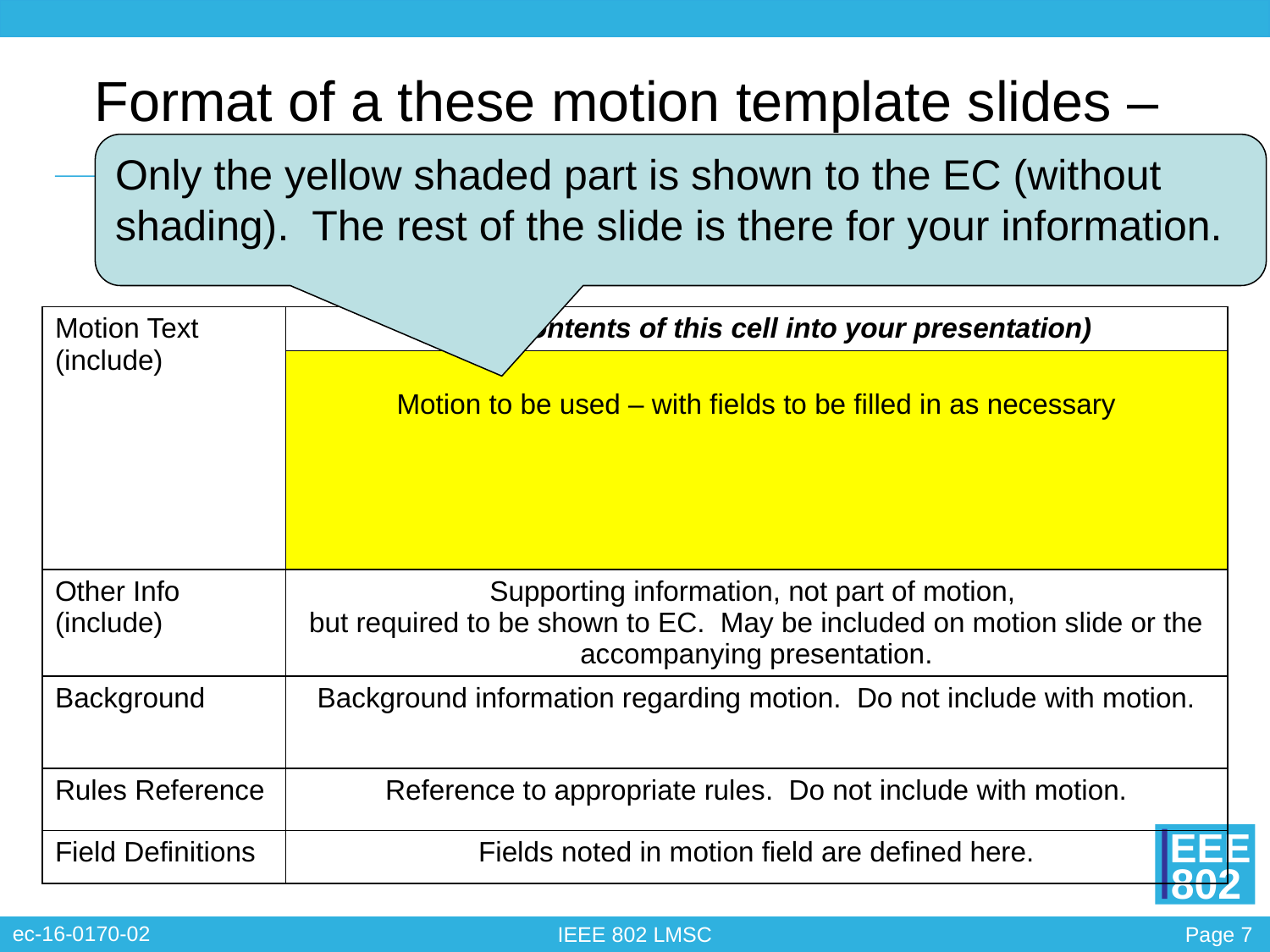

# Format of a these motion template slides –
Only the yellow shaded part is shown to the EC (without shading).  The rest of the slide is there for your information.
| Motion Text (include) | (Insert contents of this cell into your presentation) |
| --- | --- |
|  | Motion to be used – with fields to be filled in as necessary |
| Other Info (include) | Supporting information, not part of motion, but required to be shown to EC. May be included on motion slide or the accompanying presentation. |
| Background | Background information regarding motion. Do not include with motion. |
| Rules Reference | Reference to appropriate rules. Do not include with motion. |
| Field Definitions | Fields noted in motion field are defined here. |